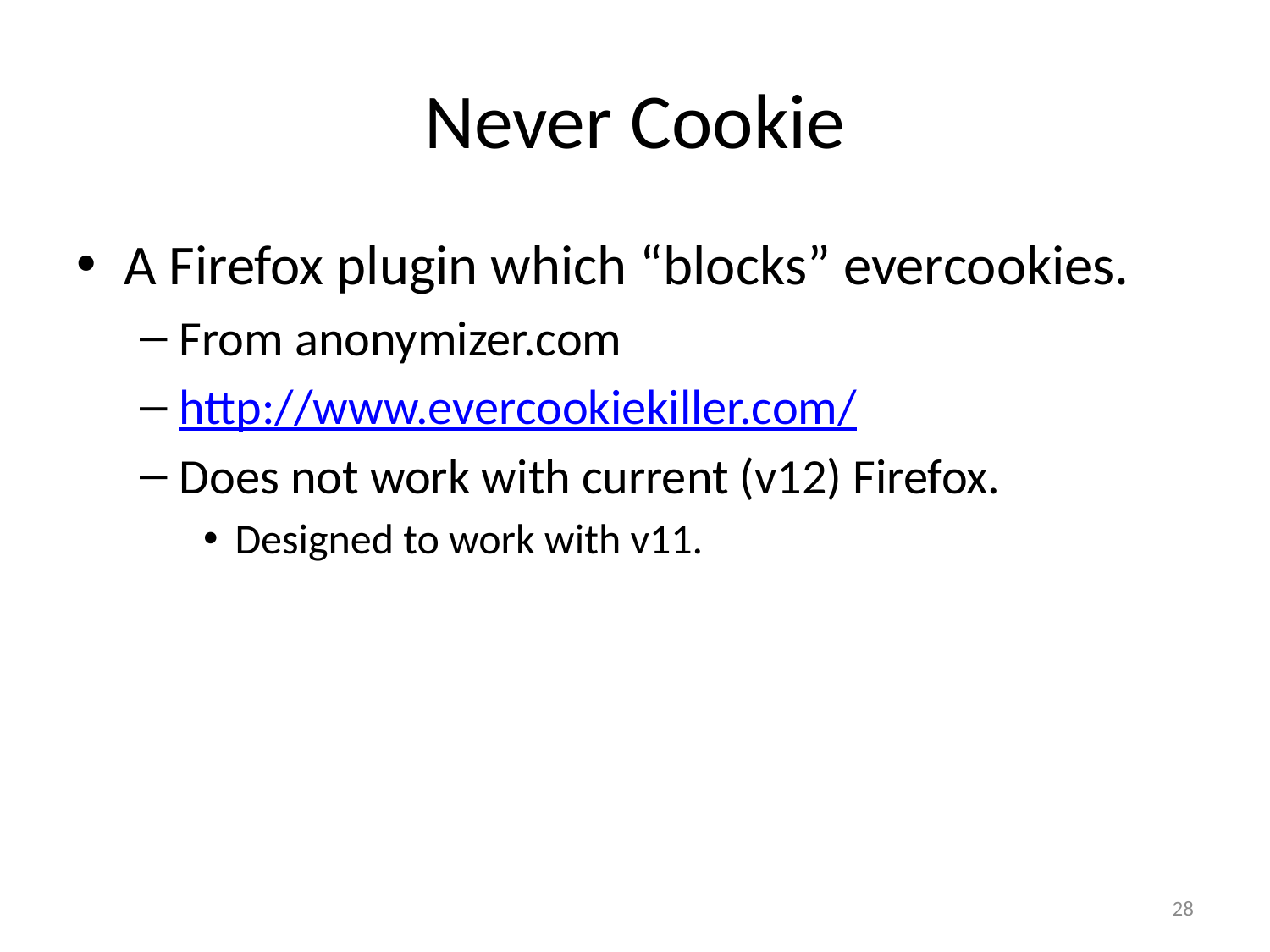

# Never Cookie
A Firefox plugin which “blocks” evercookies.
From anonymizer.com
http://www.evercookiekiller.com/
Does not work with current (v12) Firefox.
Designed to work with v11.

28